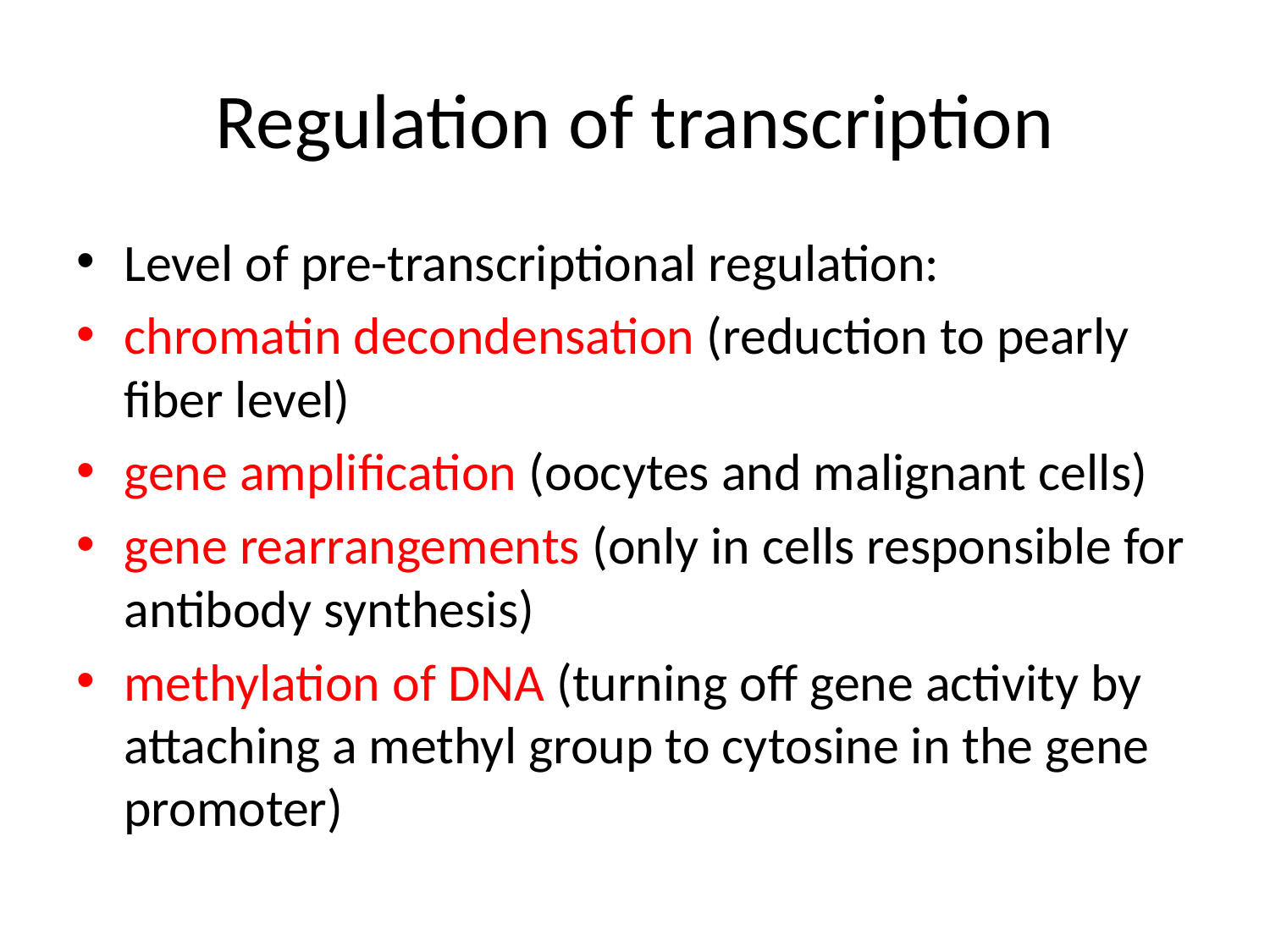

# Regulation of transcription
Level of pre-transcriptional regulation:
chromatin decondensation (reduction to pearly fiber level)
gene amplification (oocytes and malignant cells)
gene rearrangements (only in cells responsible for antibody synthesis)
methylation of DNA (turning off gene activity by attaching a methyl group to cytosine in the gene promoter)